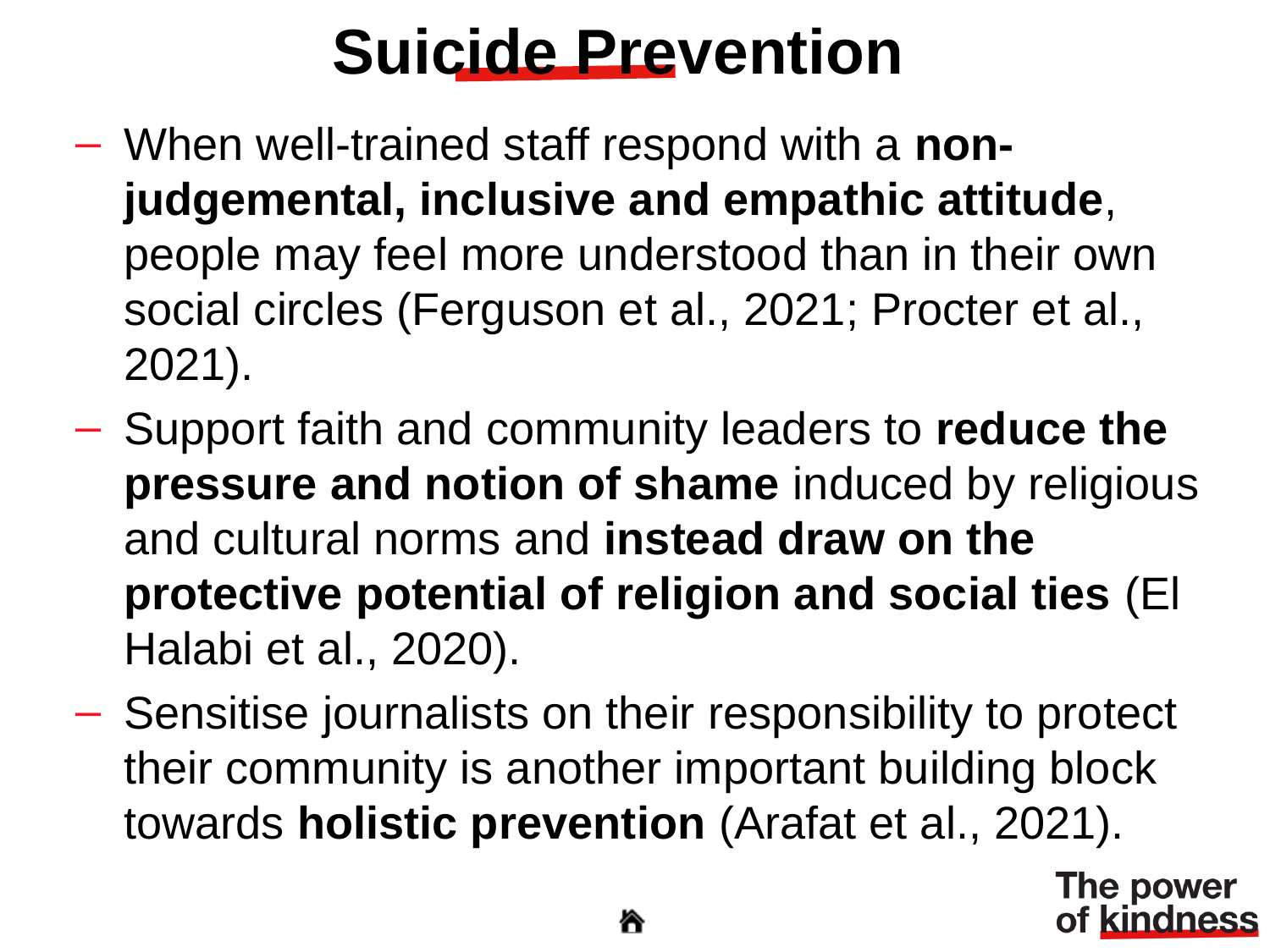

Suicide Prevention
When well-trained staff respond with a non-judgemental, inclusive and empathic attitude, people may feel more understood than in their own social circles (Ferguson et al., 2021; Procter et al., 2021).
Support faith and community leaders to reduce the pressure and notion of shame induced by religious and cultural norms and instead draw on the protective potential of religion and social ties (El Halabi et al., 2020).
Sensitise journalists on their responsibility to protect their community is another important building block towards holistic prevention (Arafat et al., 2021).